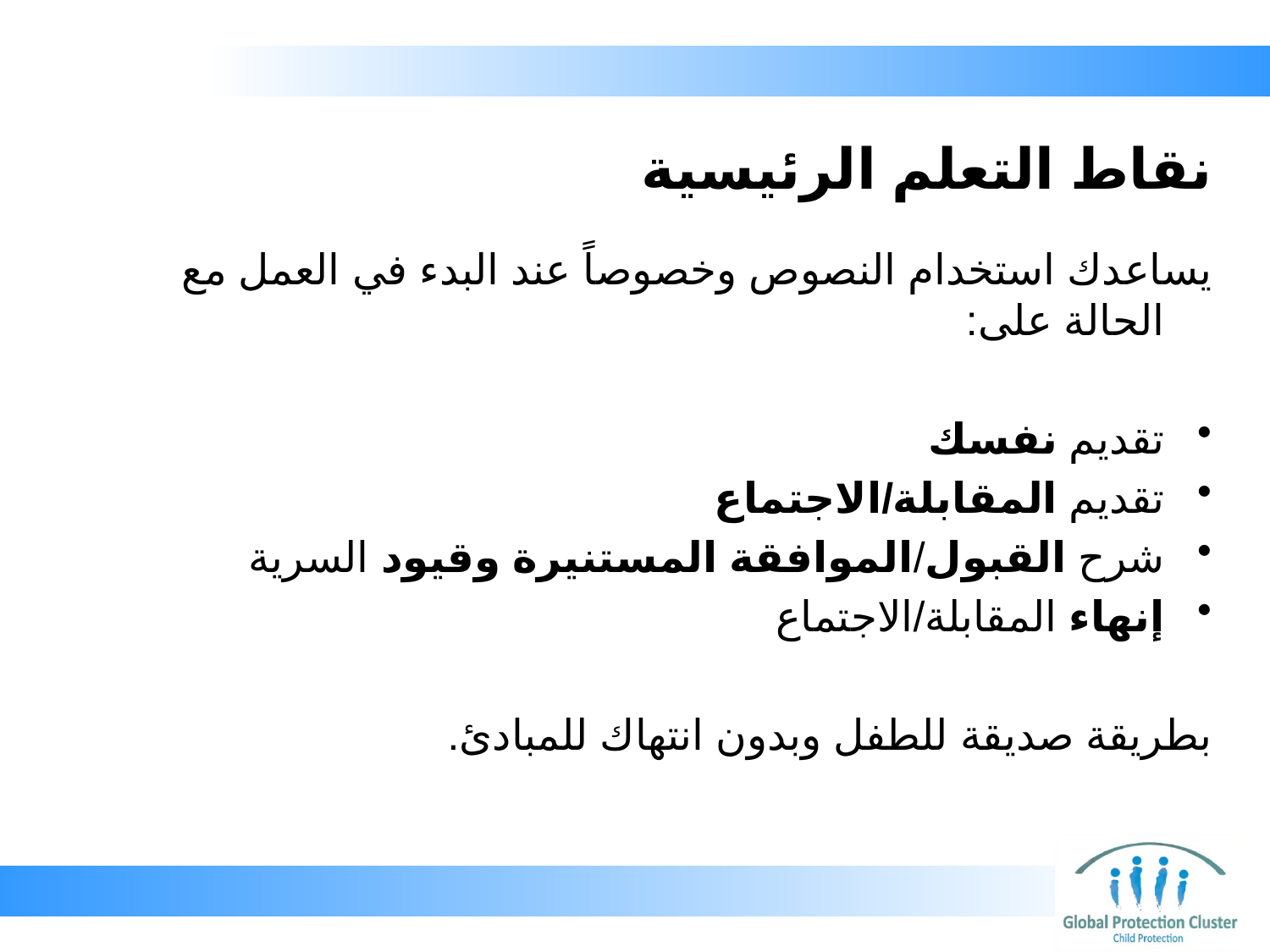

# نقاط التعلم الرئيسية
يساعدك استخدام النصوص وخصوصاً عند البدء في العمل مع الحالة على:

تقديم نفسك
تقديم المقابلة/الاجتماع
شرح القبول/الموافقة المستنيرة وقيود السرية
إنهاء المقابلة/الاجتماع

بطريقة صديقة للطفل وبدون انتهاك للمبادئ.